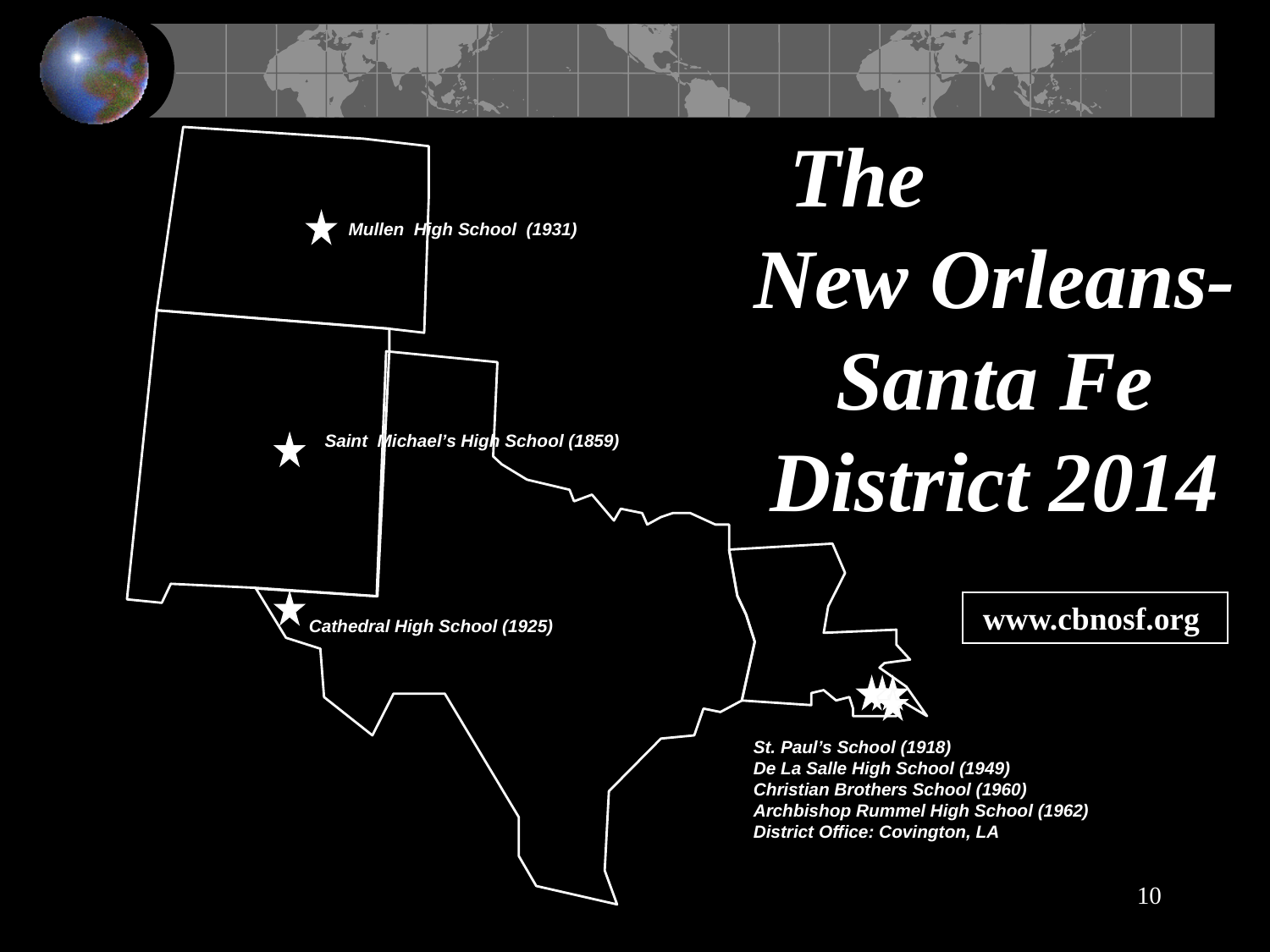

The              New Orleans-Santa Fe District 2014

Mullen  High School  (1931)
Saint  Michael’s High School (1859)

Cathedral High School (1925)

St. Paul’s School (1918)
De La Salle High School (1949)
Christian Brothers School (1960)
Archbishop Rummel High School (1962)
District Office: Covington, LA

www.cbnosf.org
10